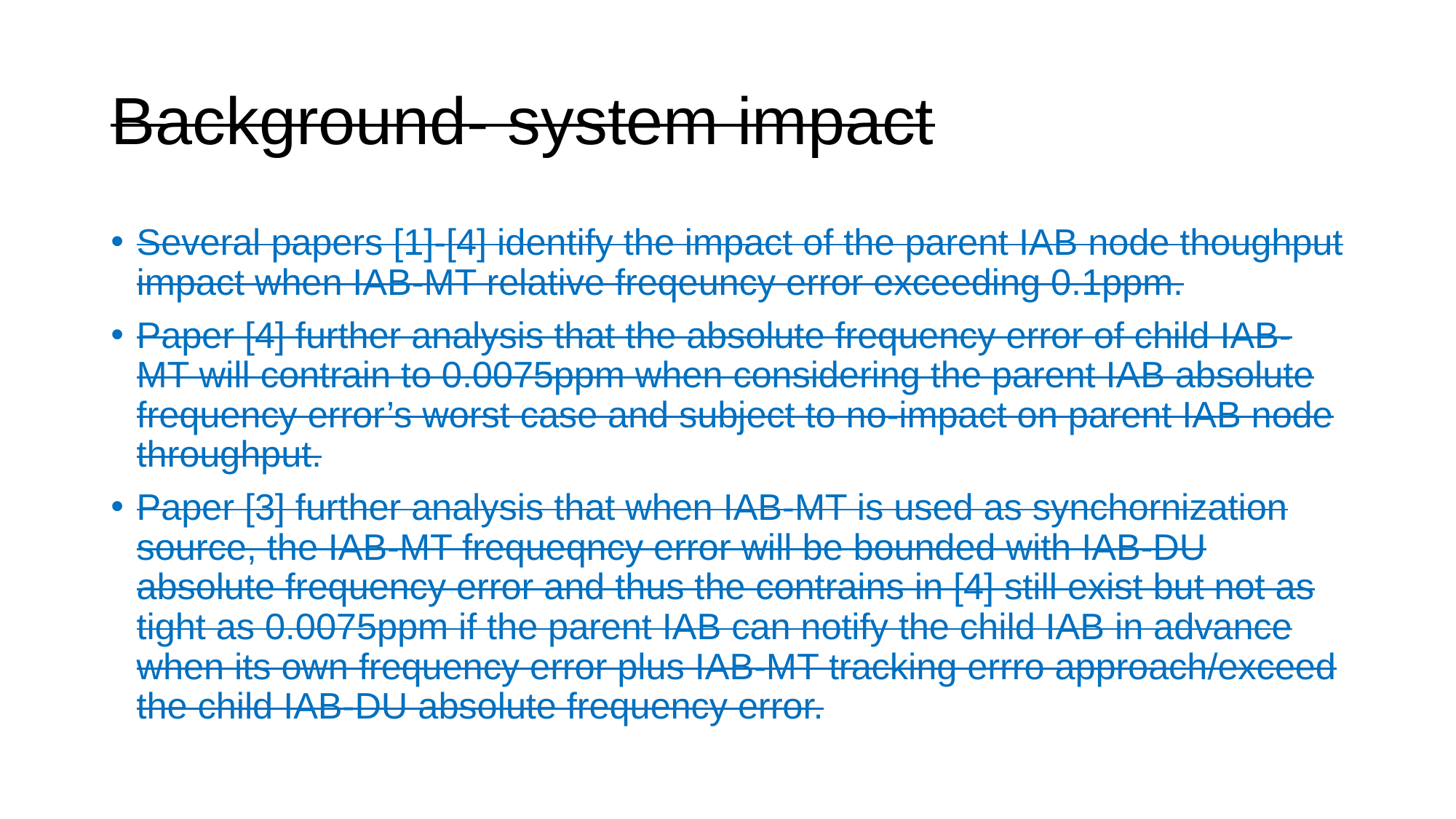

# Background- system impact
Several papers [1]-[4] identify the impact of the parent IAB node thoughput impact when IAB-MT relative freqeuncy error exceeding 0.1ppm.
Paper [4] further analysis that the absolute frequency error of child IAB-MT will contrain to 0.0075ppm when considering the parent IAB absolute frequency error’s worst case and subject to no-impact on parent IAB node throughput.
Paper [3] further analysis that when IAB-MT is used as synchornization source, the IAB-MT frequeqncy error will be bounded with IAB-DU absolute frequency error and thus the contrains in [4] still exist but not as tight as 0.0075ppm if the parent IAB can notify the child IAB in advance when its own frequency error plus IAB-MT tracking errro approach/exceed the child IAB-DU absolute frequency error.